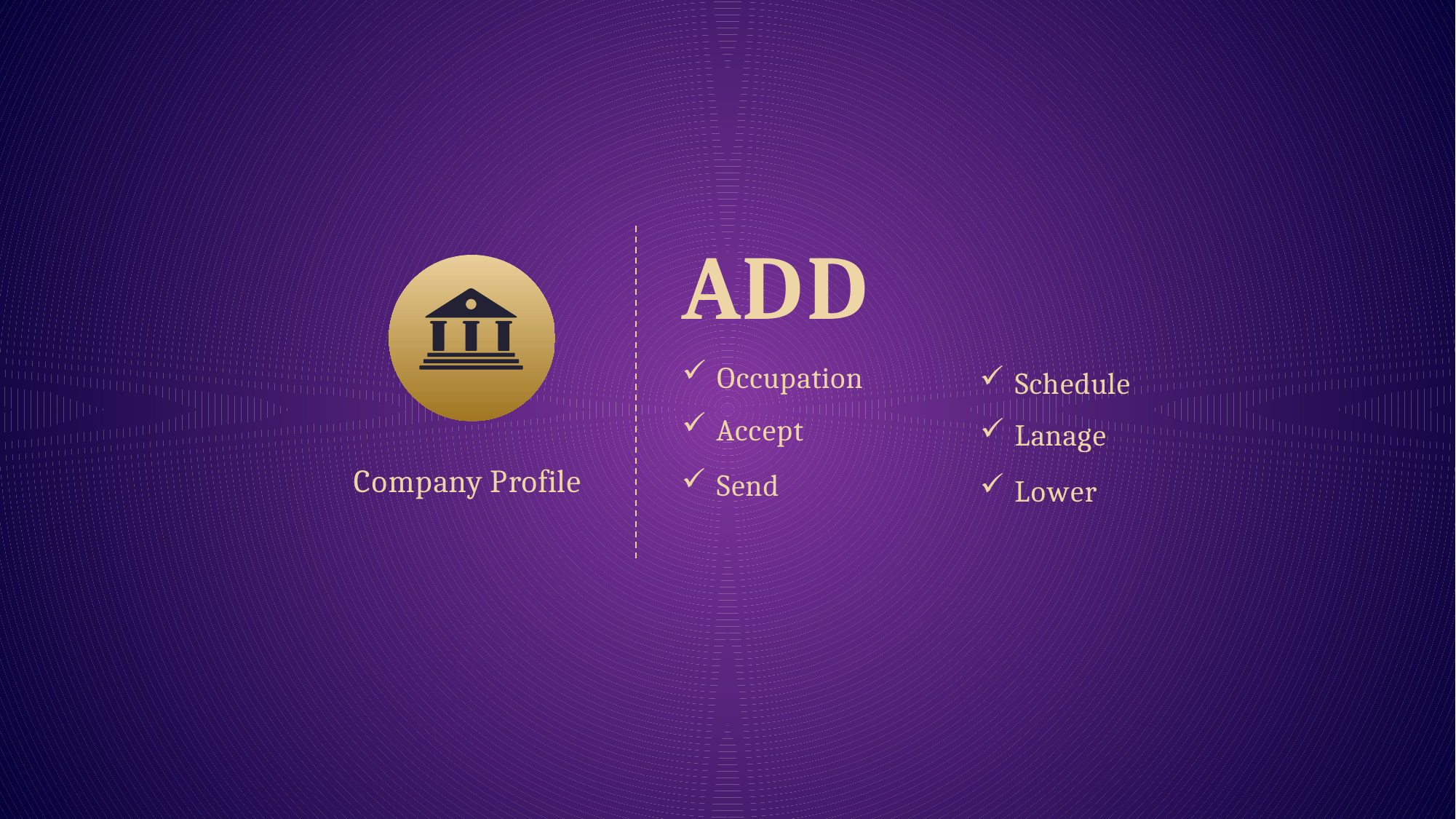

ADD

Occupation
Schedule
Accept
Lanage
Company Profile
Send
Lower